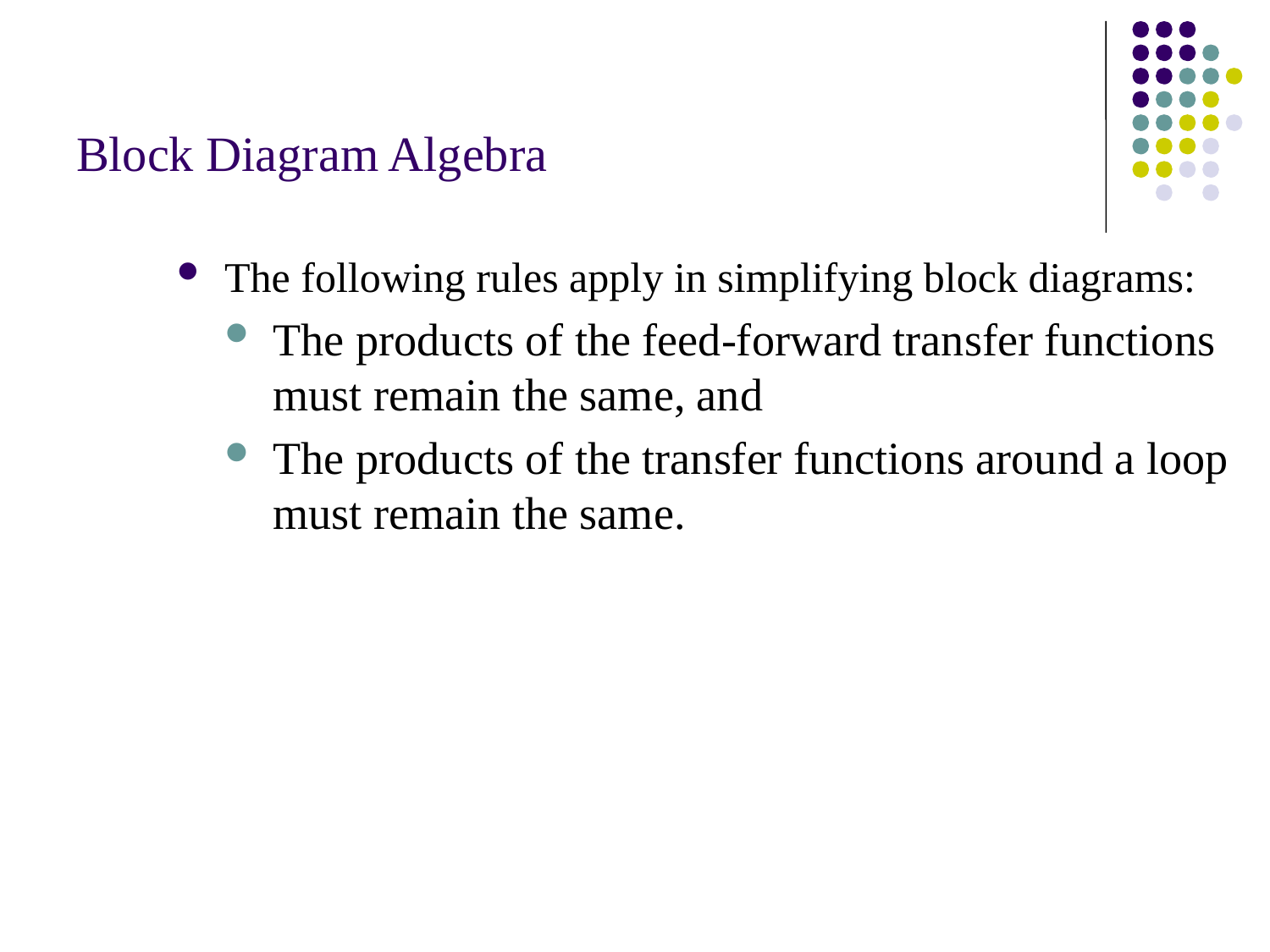

# Block Diagram Algebra
The following rules apply in simplifying block diagrams:
The products of the feed-forward transfer functions must remain the same, and
The products of the transfer functions around a loop must remain the same.